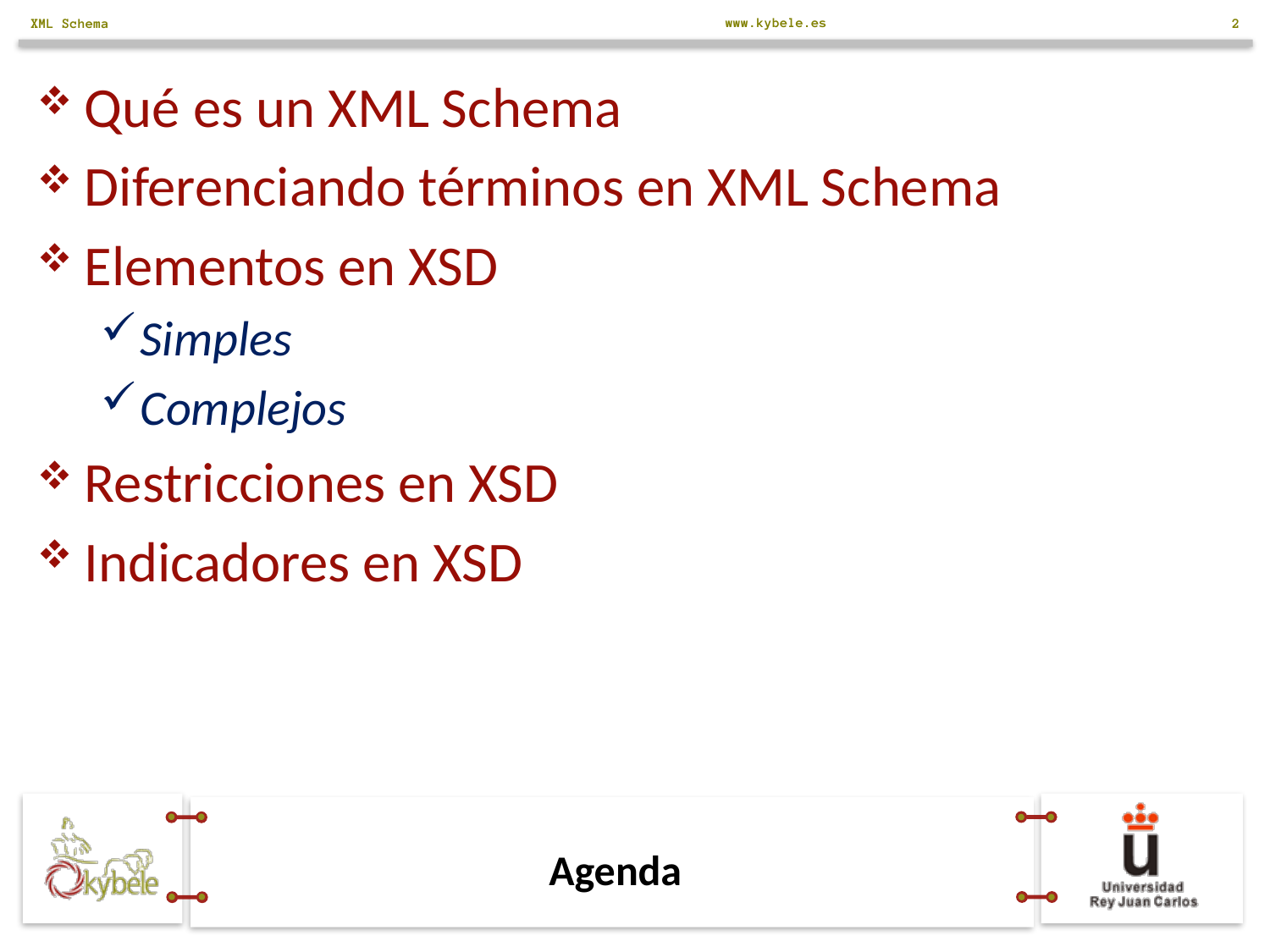

XML Schema
2
Qué es un XML Schema
Diferenciando términos en XML Schema
Elementos en XSD
Simples
Complejos
Restricciones en XSD
Indicadores en XSD
# Agenda